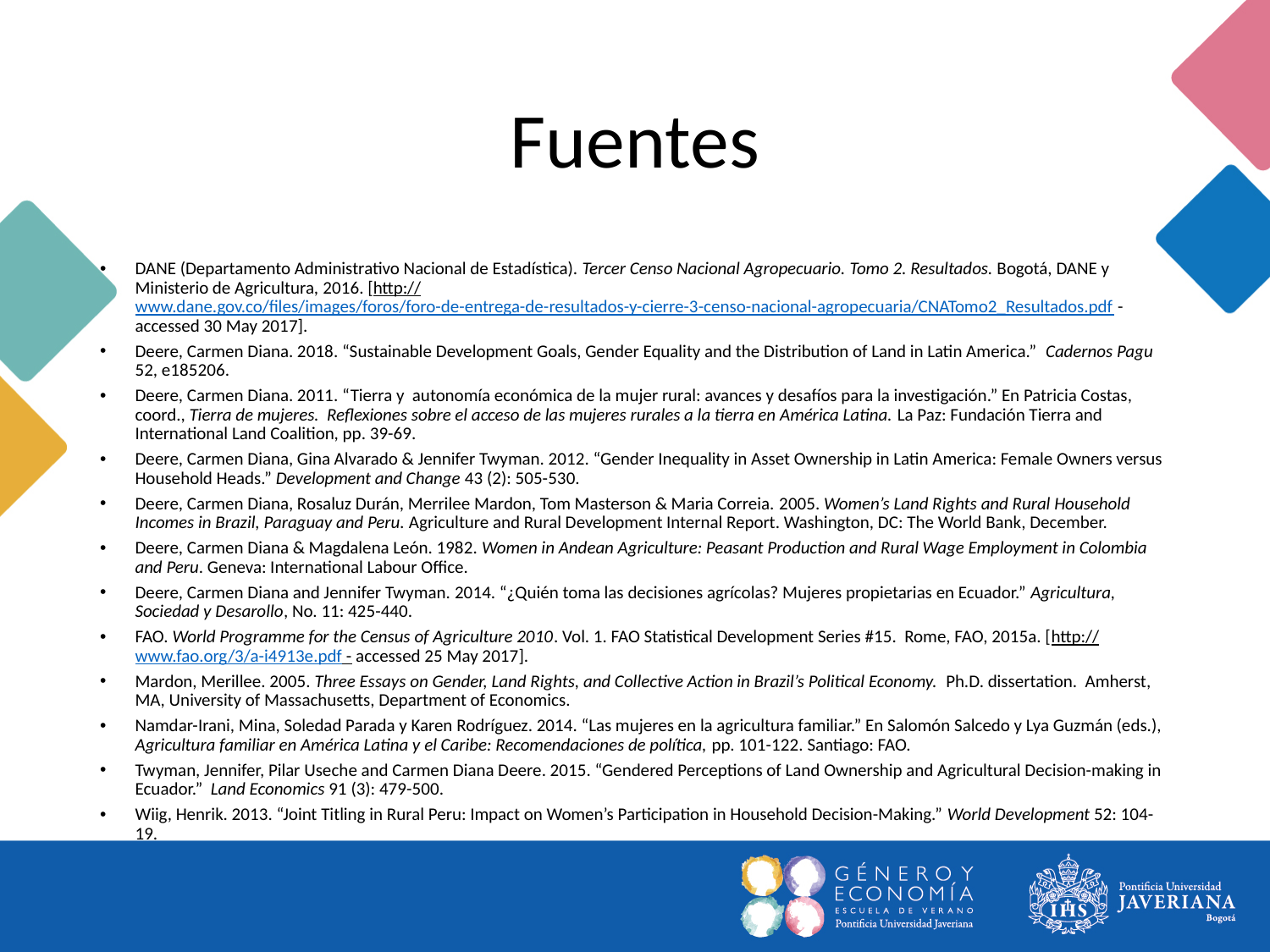

# Fuentes
DANE (Departamento Administrativo Nacional de Estadística). Tercer Censo Nacional Agropecuario. Tomo 2. Resultados. Bogotá, DANE y Ministerio de Agricultura, 2016. [http://www.dane.gov.co/files/images/foros/foro-de-entrega-de-resultados-y-cierre-3-censo-nacional-agropecuaria/CNATomo2_Resultados.pdf - accessed 30 May 2017].
Deere, Carmen Diana. 2018. “Sustainable Development Goals, Gender Equality and the Distribution of Land in Latin America.”  Cadernos Pagu 52, e185206.
Deere, Carmen Diana. 2011. “Tierra y  autonomía económica de la mujer rural: avances y desafíos para la investigación.” En Patricia Costas, coord., Tierra de mujeres.  Reflexiones sobre el acceso de las mujeres rurales a la tierra en América Latina. La Paz: Fundación Tierra and International Land Coalition, pp. 39-69.
Deere, Carmen Diana, Gina Alvarado & Jennifer Twyman. 2012. “Gender Inequality in Asset Ownership in Latin America: Female Owners versus Household Heads.” Development and Change 43 (2): 505-530.
Deere, Carmen Diana, Rosaluz Durán, Merrilee Mardon, Tom Masterson & Maria Correia. 2005. Women’s Land Rights and Rural Household Incomes in Brazil, Paraguay and Peru. Agriculture and Rural Development Internal Report. Washington, DC: The World Bank, December.
Deere, Carmen Diana & Magdalena León. 1982. Women in Andean Agriculture: Peasant Production and Rural Wage Employment in Colombia and Peru. Geneva: International Labour Office.
Deere, Carmen Diana and Jennifer Twyman. 2014. “¿Quién toma las decisiones agrícolas? Mujeres propietarias en Ecuador.” Agricultura, Sociedad y Desarollo, No. 11: 425-440.
FAO. World Programme for the Census of Agriculture 2010. Vol. 1. FAO Statistical Development Series #15.  Rome, FAO, 2015a. [http://www.fao.org/3/a-i4913e.pdf - accessed 25 May 2017].
Mardon, Merillee. 2005. Three Essays on Gender, Land Rights, and Collective Action in Brazil’s Political Economy.  Ph.D. dissertation.  Amherst, MA, University of Massachusetts, Department of Economics.
Namdar-Irani, Mina, Soledad Parada y Karen Rodríguez. 2014. “Las mujeres en la agricultura familiar.” En Salomón Salcedo y Lya Guzmán (eds.), Agricultura familiar en América Latina y el Caribe: Recomendaciones de política, pp. 101-122. Santiago: FAO.
Twyman, Jennifer, Pilar Useche and Carmen Diana Deere. 2015. “Gendered Perceptions of Land Ownership and Agricultural Decision-making in Ecuador.”  Land Economics 91 (3): 479-500.
Wiig, Henrik. 2013. “Joint Titling in Rural Peru: Impact on Women’s Participation in Household Decision-Making.” World Development 52: 104-19.